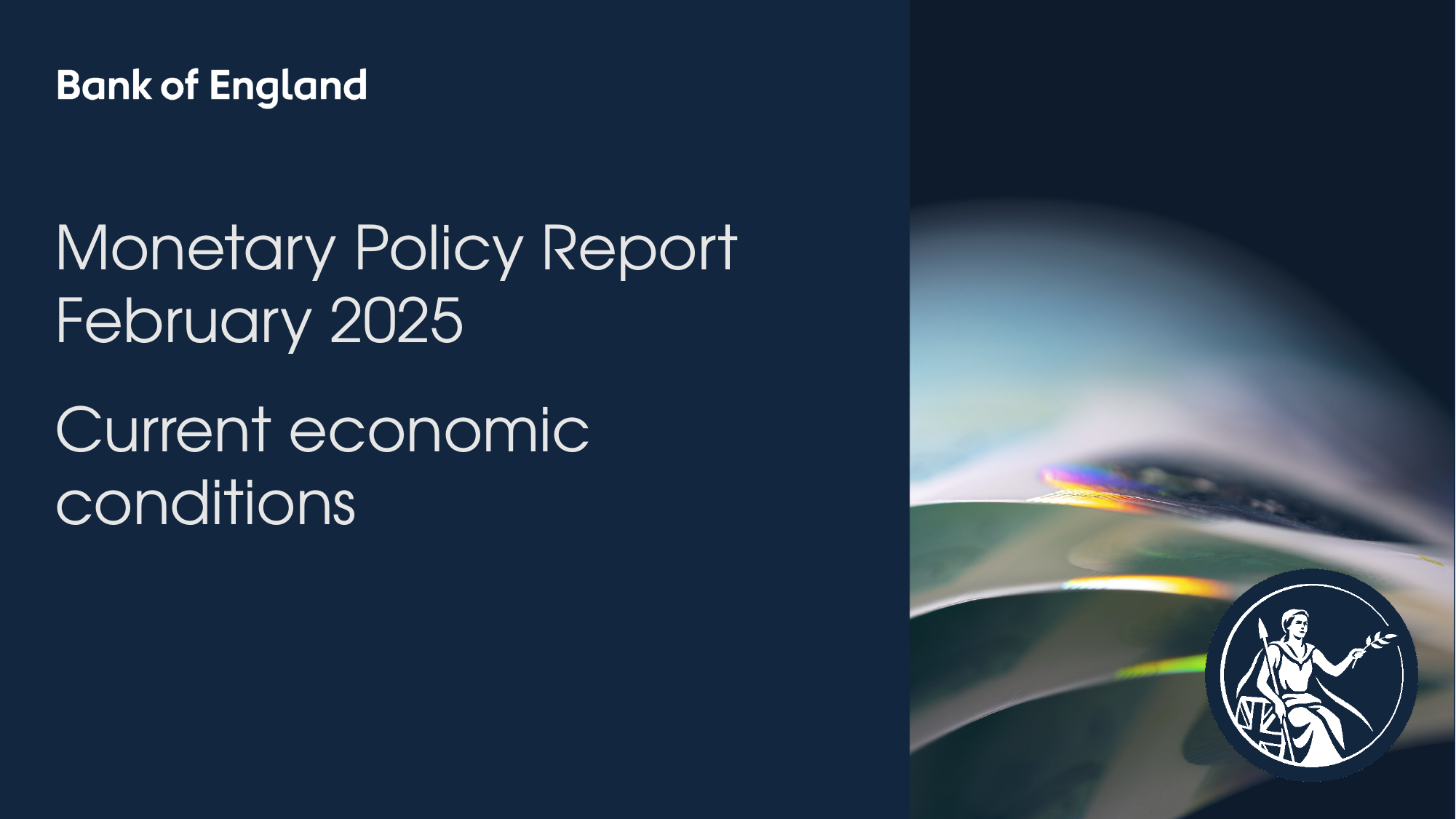

Monetary Policy Report
February 2025
Current economic conditions